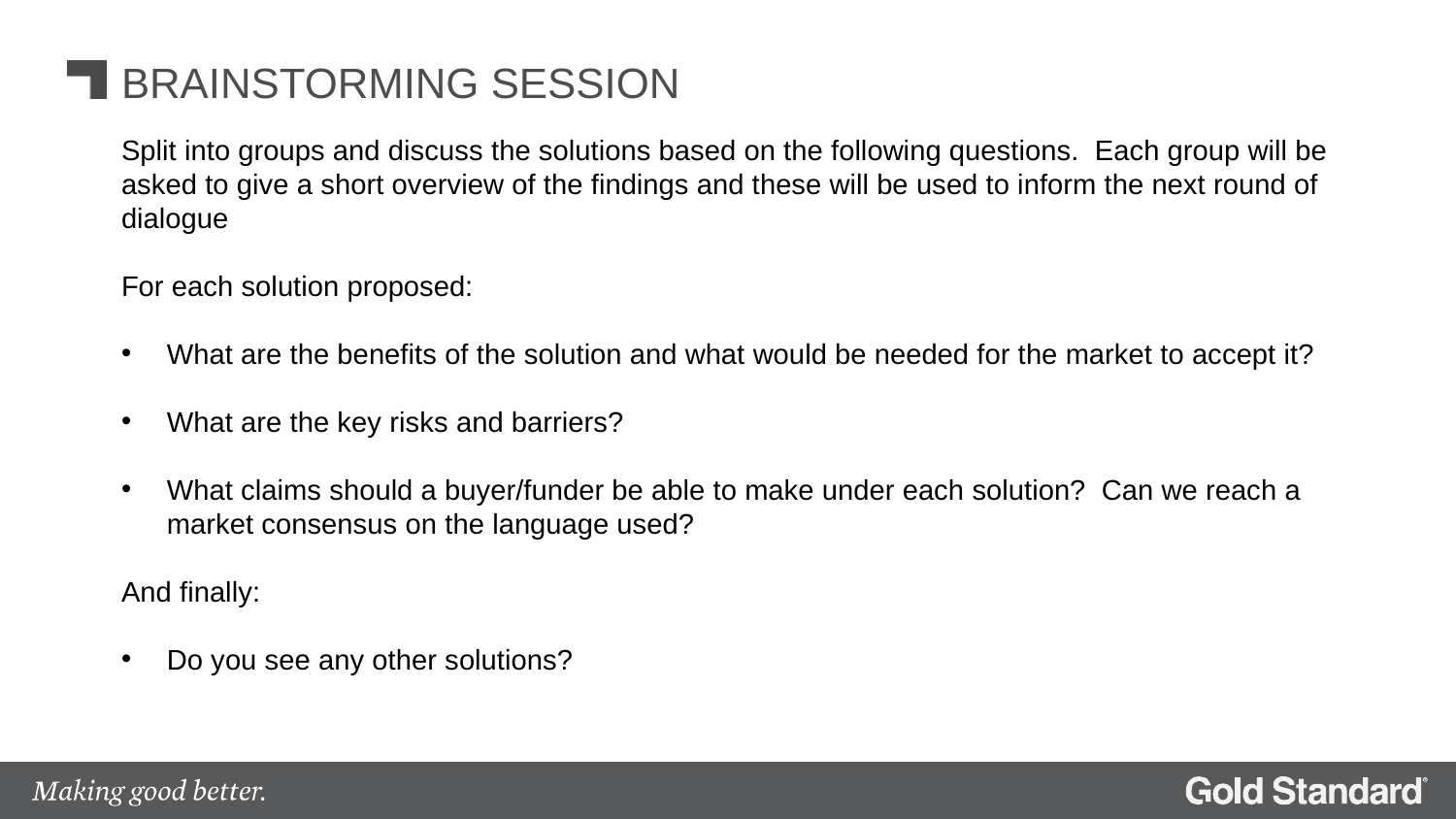

# BRAINSTORMING SESSION

Split into groups and discuss the solutions based on the following questions.  Each group will be asked to give a short overview of the findings and these will be used to inform the next round of dialogue

For each solution proposed:

What are the benefits of the solution and what would be needed for the market to accept it?

What are the key risks and barriers?

What claims should a buyer/funder be able to make under each solution?  Can we reach a market consensus on the language used?

And finally:

Do you see any other solutions?